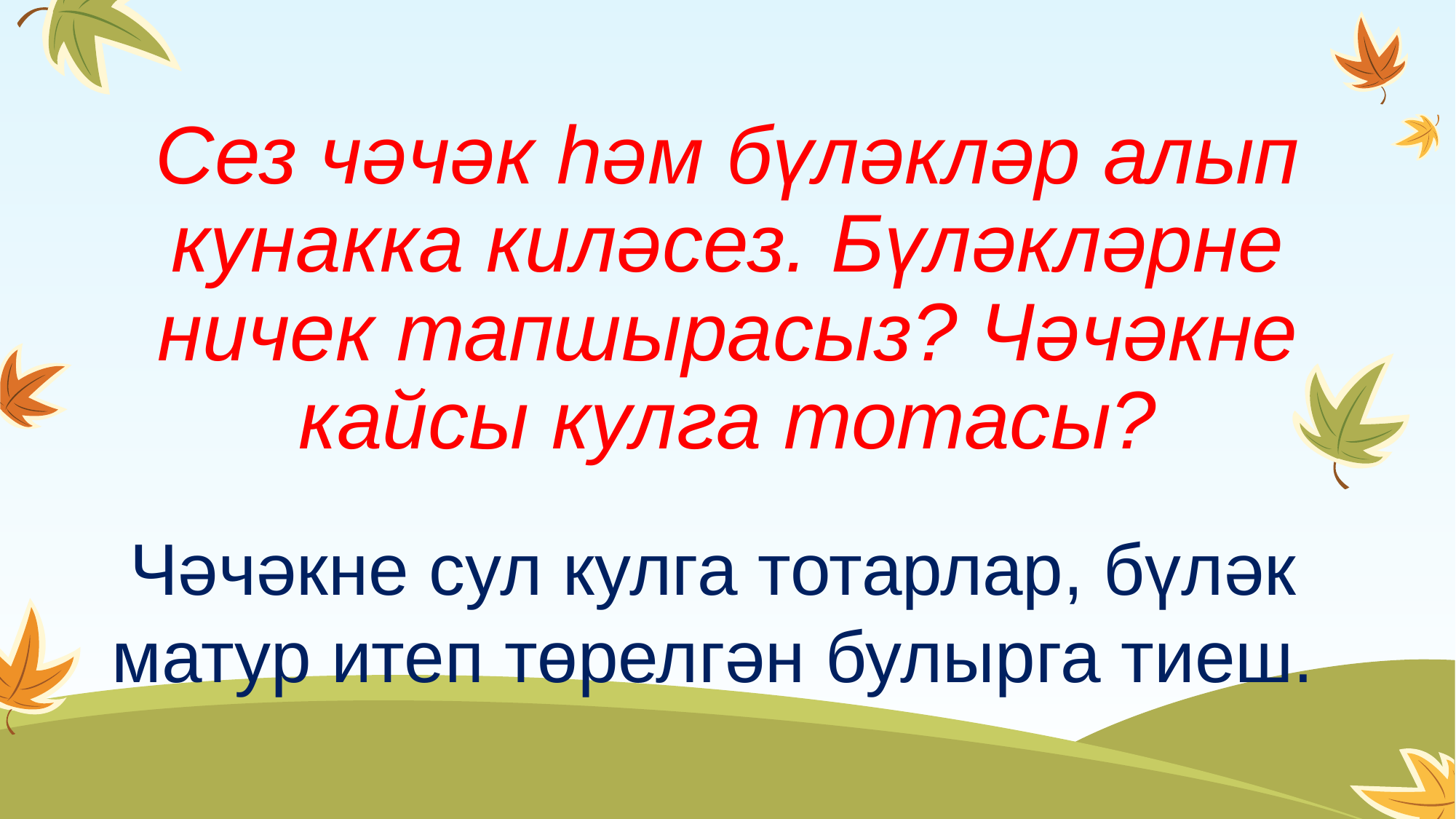

# Сез чәчәк һәм бүләкләр алып кунакка киләсез. Бүләкләрне ничек тапшырасыз? Чәчәкне кайсы кулга тотасы?
Чәчәкне сул кулга тотарлар, бүләк матур итеп төрелгән булырга тиеш.